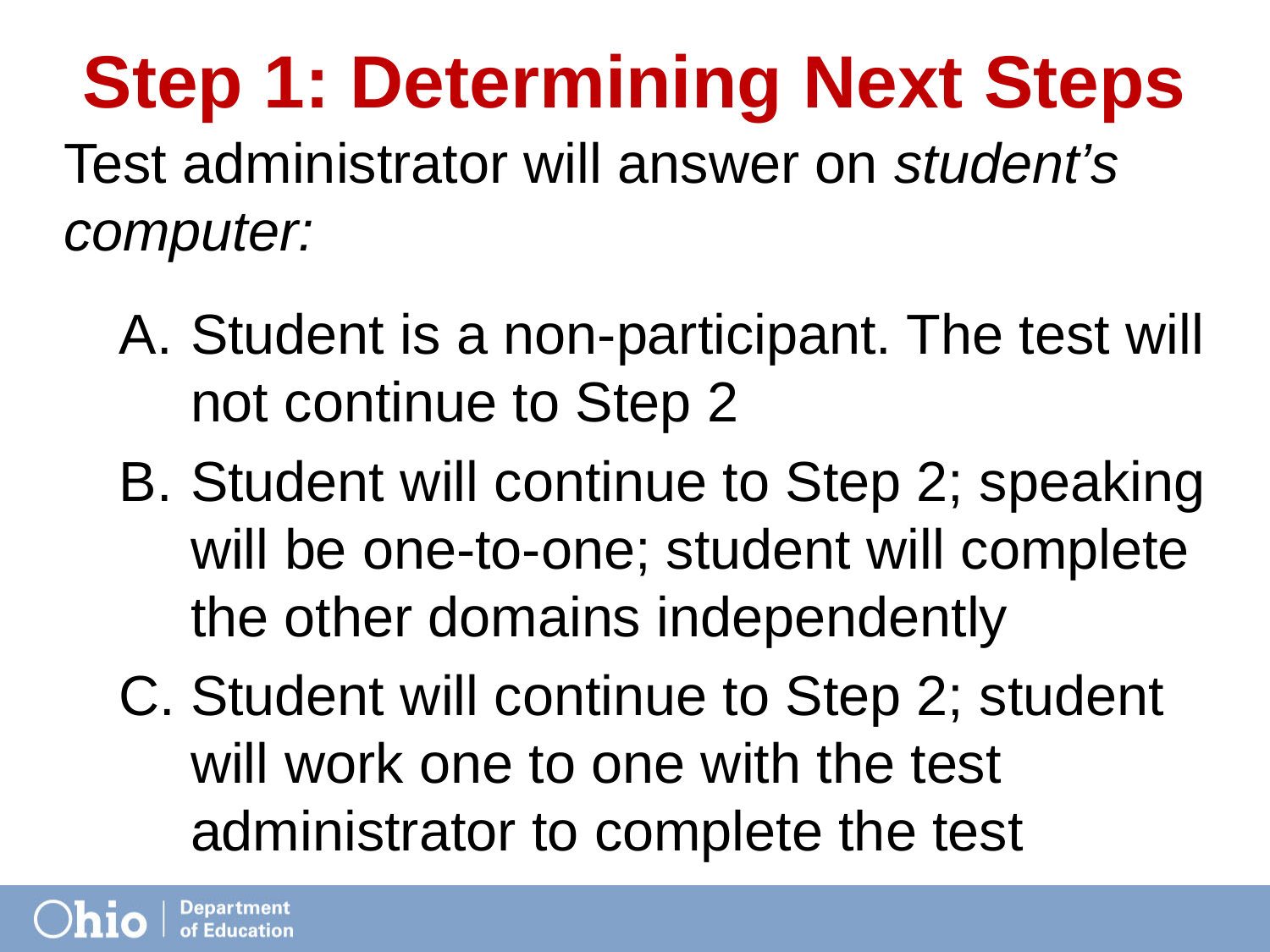

# Step 1: Determining Next Steps
Test administrator will answer on student’s computer:

Student is a non-participant. The test will not continue to Step 2
Student will continue to Step 2; speaking will be one-to-one; student will complete the other domains independently
Student will continue to Step 2; student will work one to one with the test administrator to complete the test